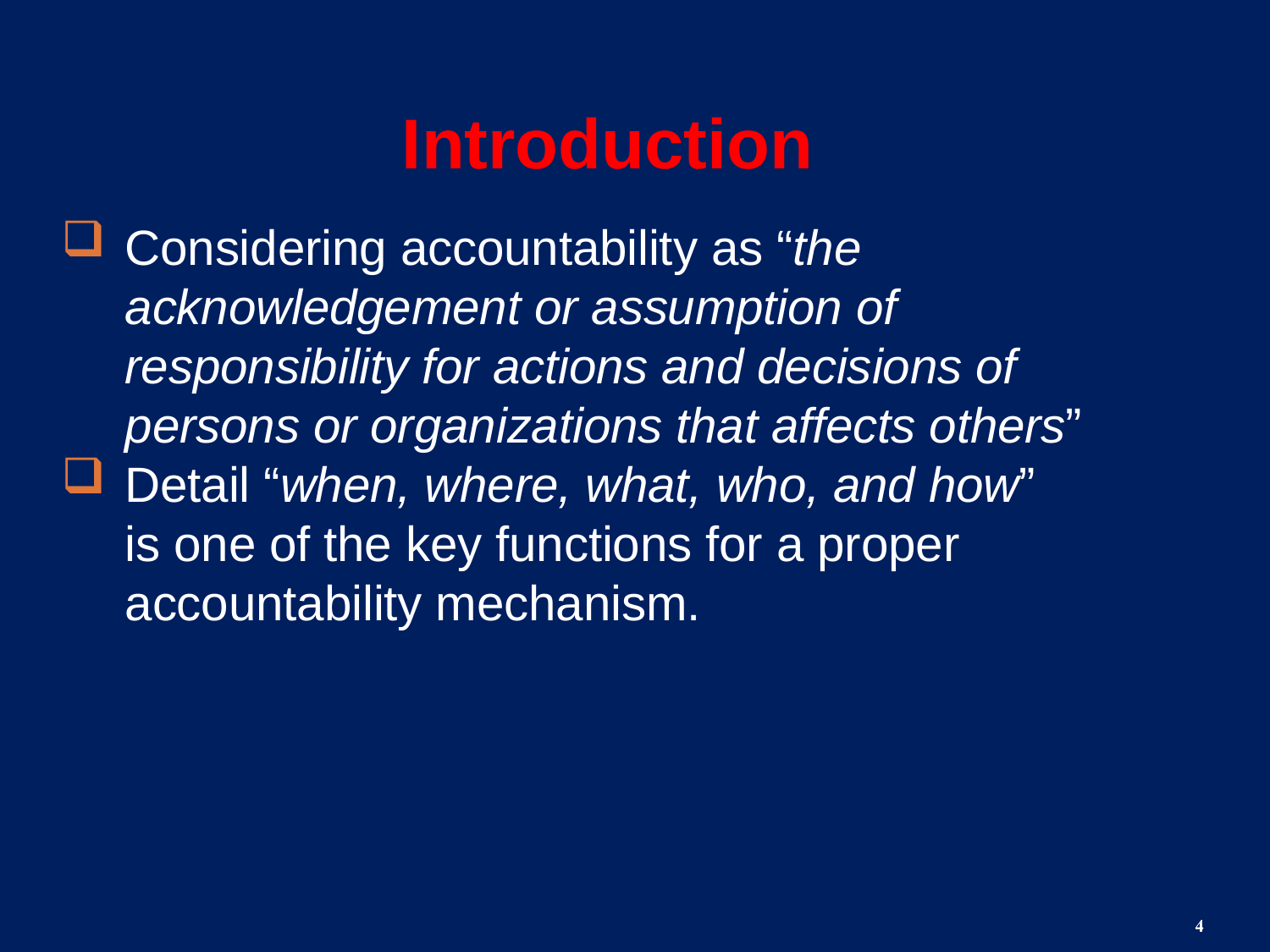

Introduction
Considering accountability as “the acknowledgement or assumption of responsibility for actions and decisions of persons or organizations that affects others”
Detail “when, where, what, who, and how” is one of the key functions for a proper accountability mechanism.